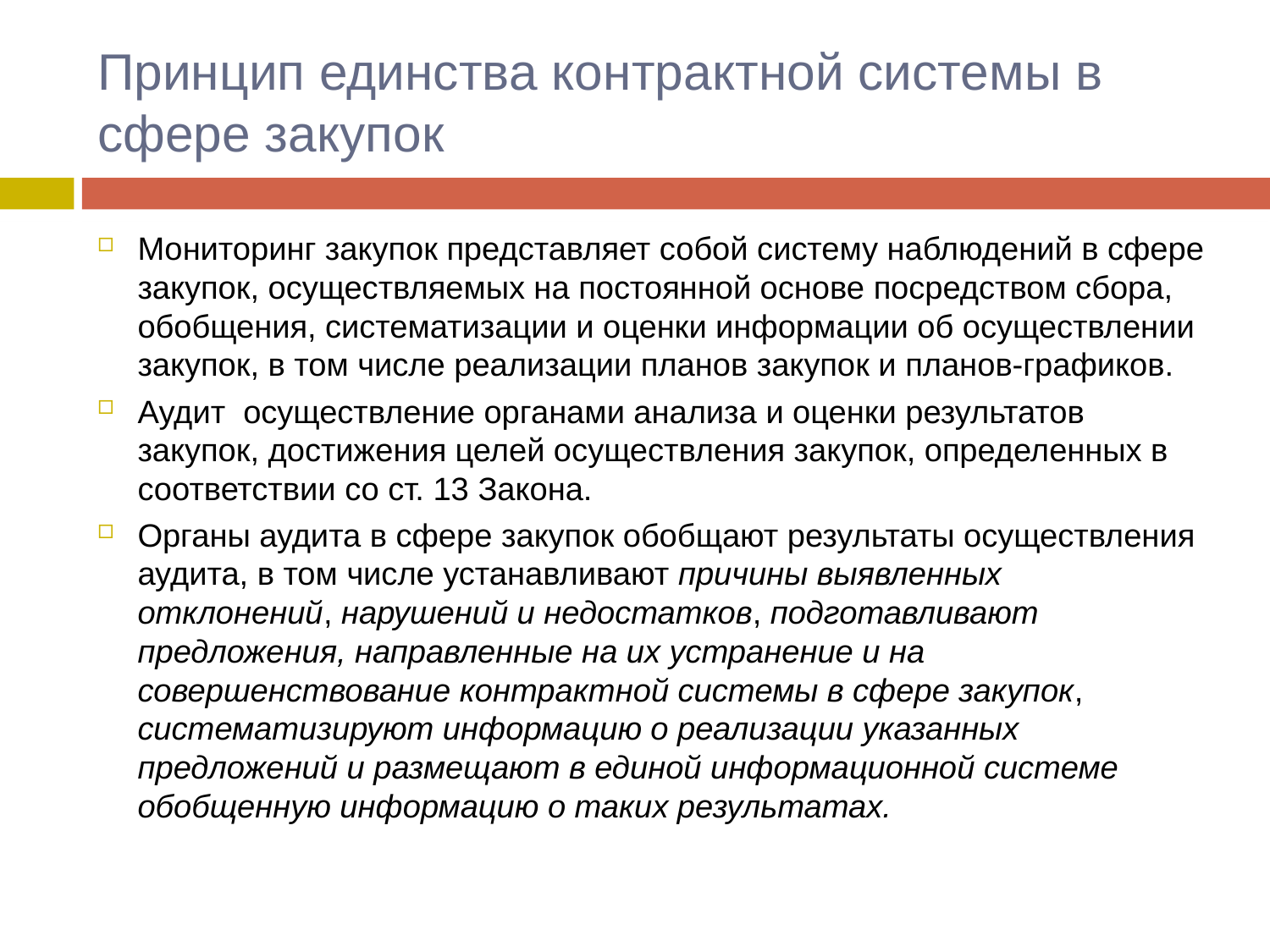

# Принцип единства контрактной системы в сфере закупок
Мониторинг закупок представляет собой систему наблюдений в сфере закупок, осуществляемых на постоянной основе посредством сбора, обобщения, систематизации и оценки информации об осуществлении закупок, в том числе реализации планов закупок и планов-графиков.
Аудит  осуществление органами анализа и оценки результатов закупок, достижения целей осуществления закупок, определенных в соответствии со ст. 13 Закона.
Органы аудита в сфере закупок обобщают результаты осуществления аудита, в том числе устанавливают причины выявленных отклонений, нарушений и недостатков, подготавливают предложения, направленные на их устранение и на совершенствование контрактной системы в сфере закупок, систематизируют информацию о реализации указанных предложений и размещают в единой информационной системе обобщенную информацию о таких результатах.